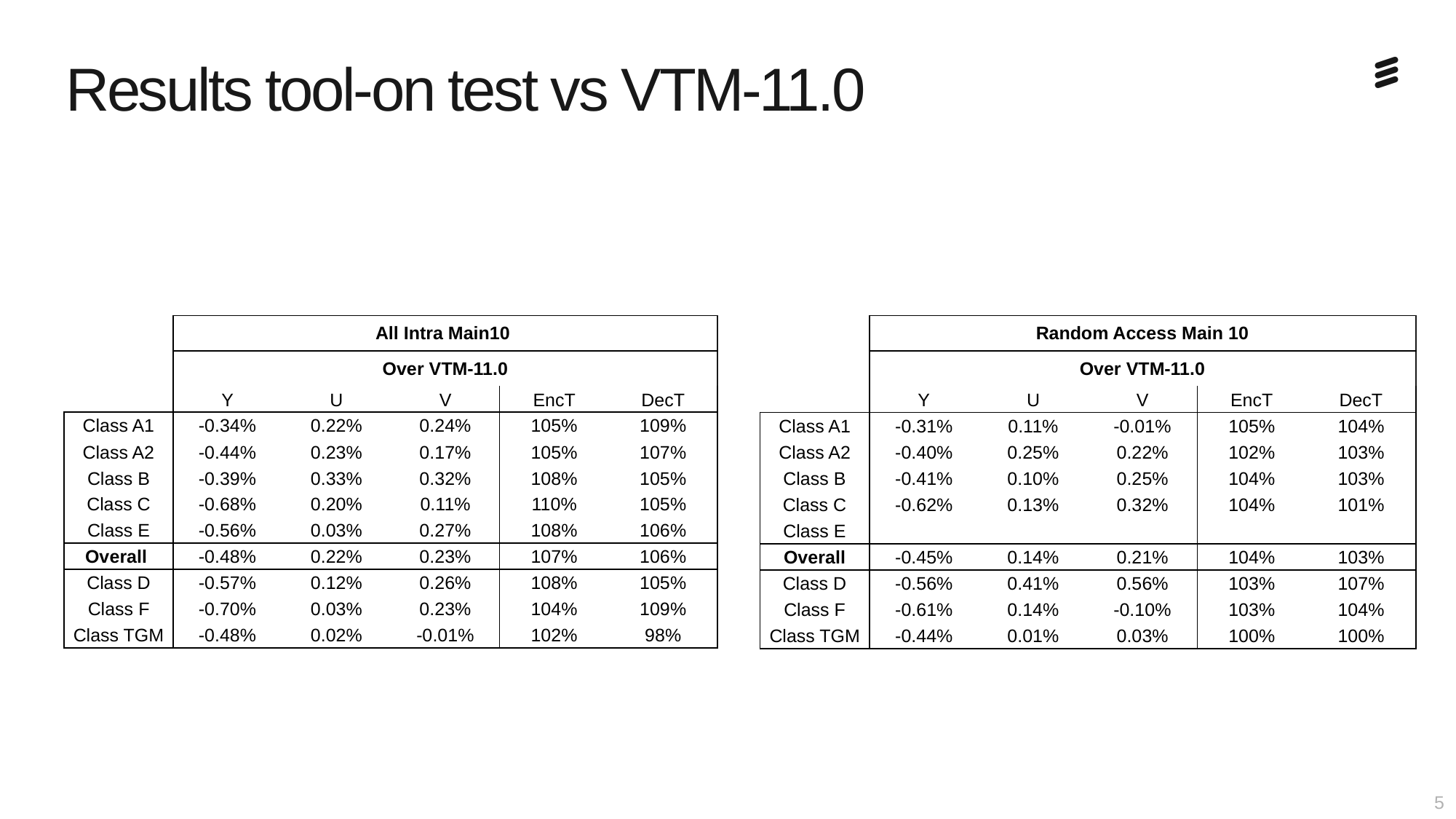

# Results tool-on test vs VTM-11.0
|  | Random Access Main 10 |  |  |  |  |
| --- | --- | --- | --- | --- | --- |
|  | Over VTM-11.0 |  |  |  |  |
|  | Y | U | V | EncT | DecT |
| Class A1 | -0.31% | 0.11% | -0.01% | 105% | 104% |
| Class A2 | -0.40% | 0.25% | 0.22% | 102% | 103% |
| Class B | -0.41% | 0.10% | 0.25% | 104% | 103% |
| Class C | -0.62% | 0.13% | 0.32% | 104% | 101% |
| Class E |  |  |  |  |  |
| Overall | -0.45% | 0.14% | 0.21% | 104% | 103% |
| Class D | -0.56% | 0.41% | 0.56% | 103% | 107% |
| Class F | -0.61% | 0.14% | -0.10% | 103% | 104% |
| Class TGM | -0.44% | 0.01% | 0.03% | 100% | 100% |
|  | All Intra Main10 |  |  |  |  |
| --- | --- | --- | --- | --- | --- |
|  | Over VTM-11.0 |  |  |  |  |
|  | Y | U | V | EncT | DecT |
| Class A1 | -0.34% | 0.22% | 0.24% | 105% | 109% |
| Class A2 | -0.44% | 0.23% | 0.17% | 105% | 107% |
| Class B | -0.39% | 0.33% | 0.32% | 108% | 105% |
| Class C | -0.68% | 0.20% | 0.11% | 110% | 105% |
| Class E | -0.56% | 0.03% | 0.27% | 108% | 106% |
| Overall | -0.48% | 0.22% | 0.23% | 107% | 106% |
| Class D | -0.57% | 0.12% | 0.26% | 108% | 105% |
| Class F | -0.70% | 0.03% | 0.23% | 104% | 109% |
| Class TGM | -0.48% | 0.02% | -0.01% | 102% | 98% |
5